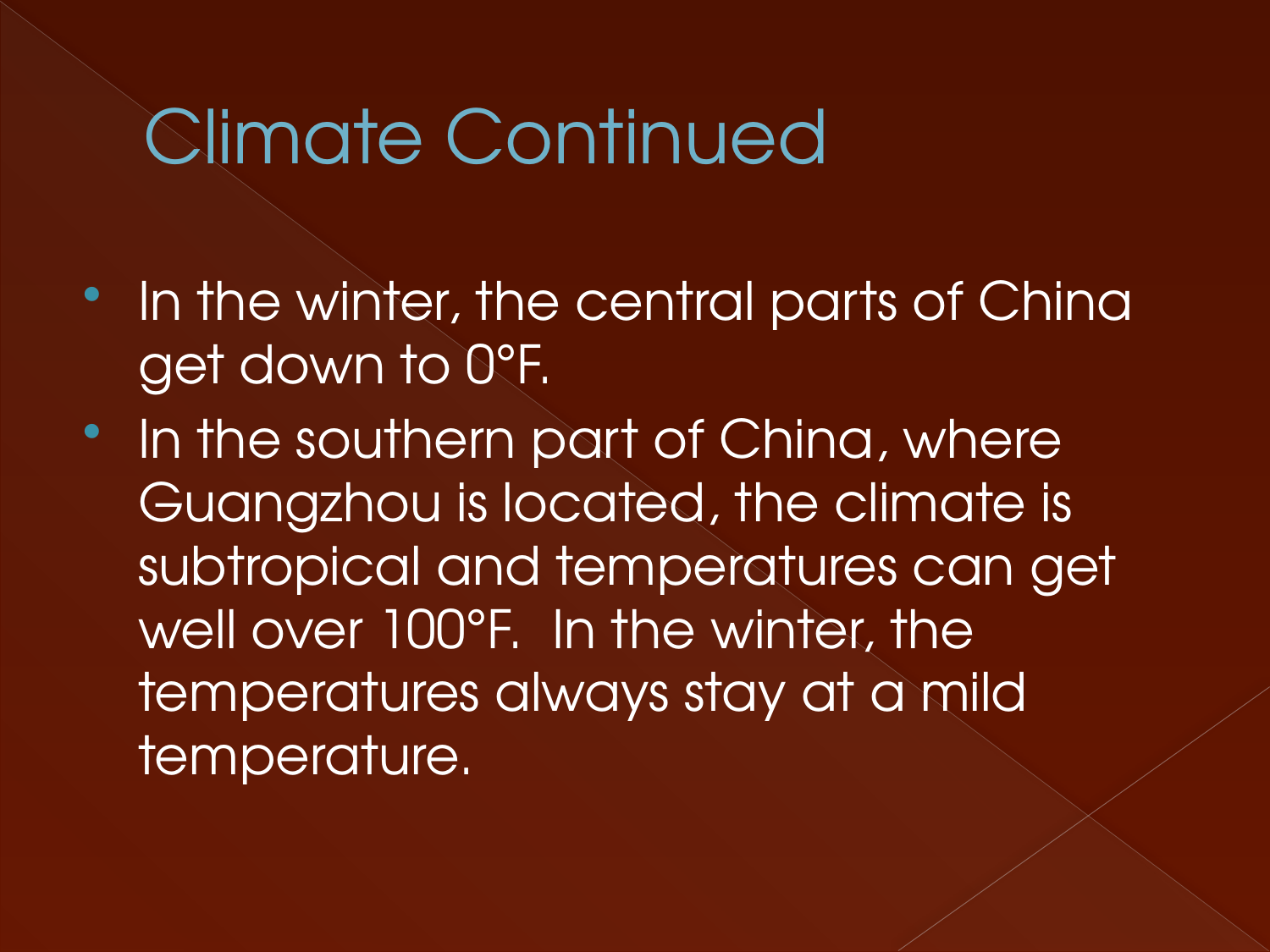

# Climate Continued
In the winter, the central parts of China get down to 0°F.
In the southern part of China, where  Guangzhou is located, the climate is subtropical and temperatures can get well over 100°F.  In the winter, the temperatures always stay at a mild temperature.